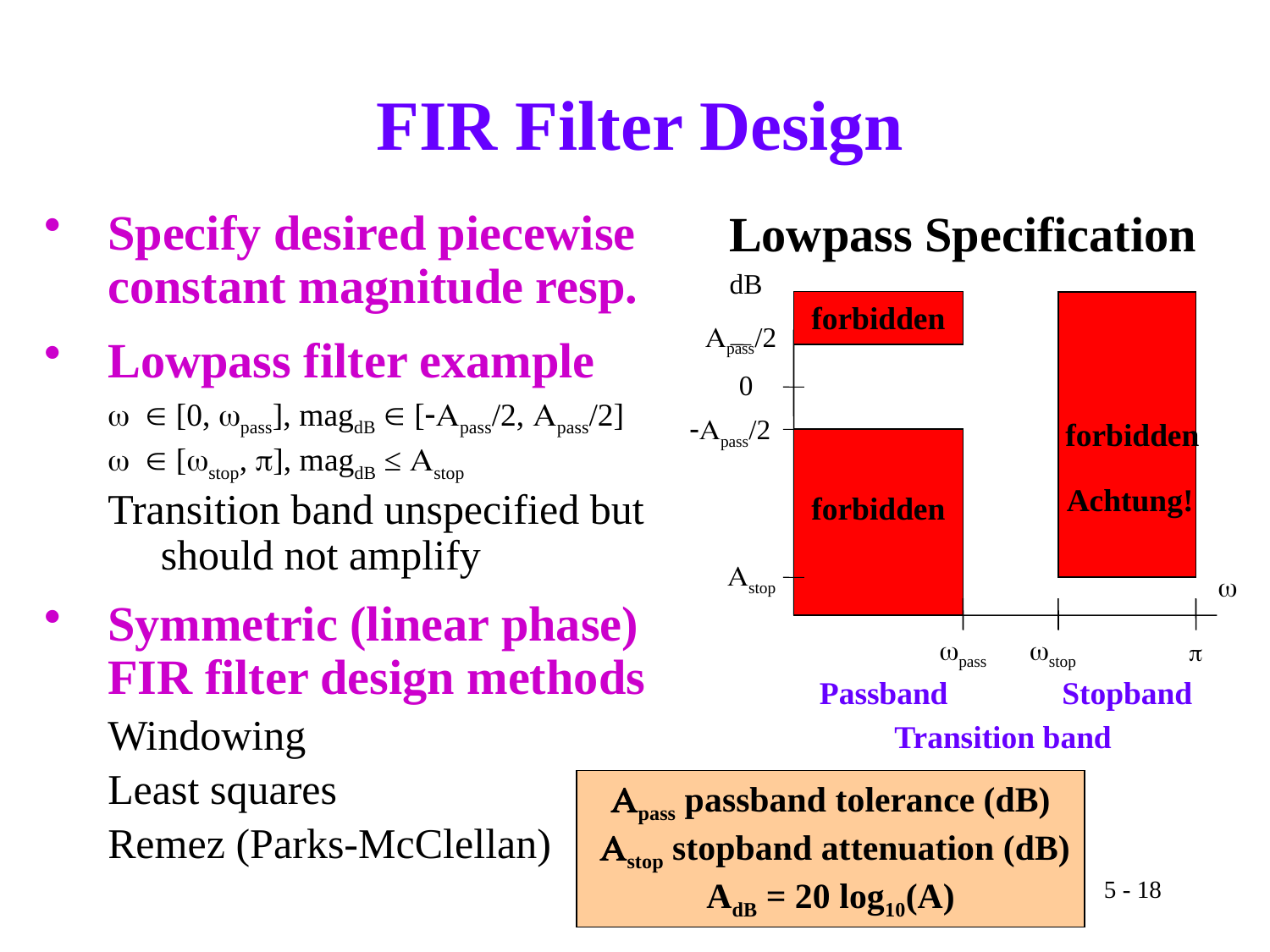

# FIR Filter Design
Lowpass Specification
dB

forbidden

Αpass/2

0

−Αpass/2
forbidden

Achtung!
forbidden
Αstop
ω

ωpass
ωstop
π
Passband
Stopband
Transition band
Specify desired piecewise constant magnitude resp.
Lowpass filter example
ω ∈ [0, ωpass], magdB ∈ [−Αpass/2, Αpass/2]
ω ∈ [ωstop, π], magdB ≤ Αstop
Transition band unspecified but should not amplify
Symmetric (linear phase) FIR filter design methods
Windowing
Least squares
Remez (Parks-McClellan)
Αpass passband tolerance (dB)
 Αstop stopband attenuation (dB)
AdB = 20 log10(A)
5 - 18